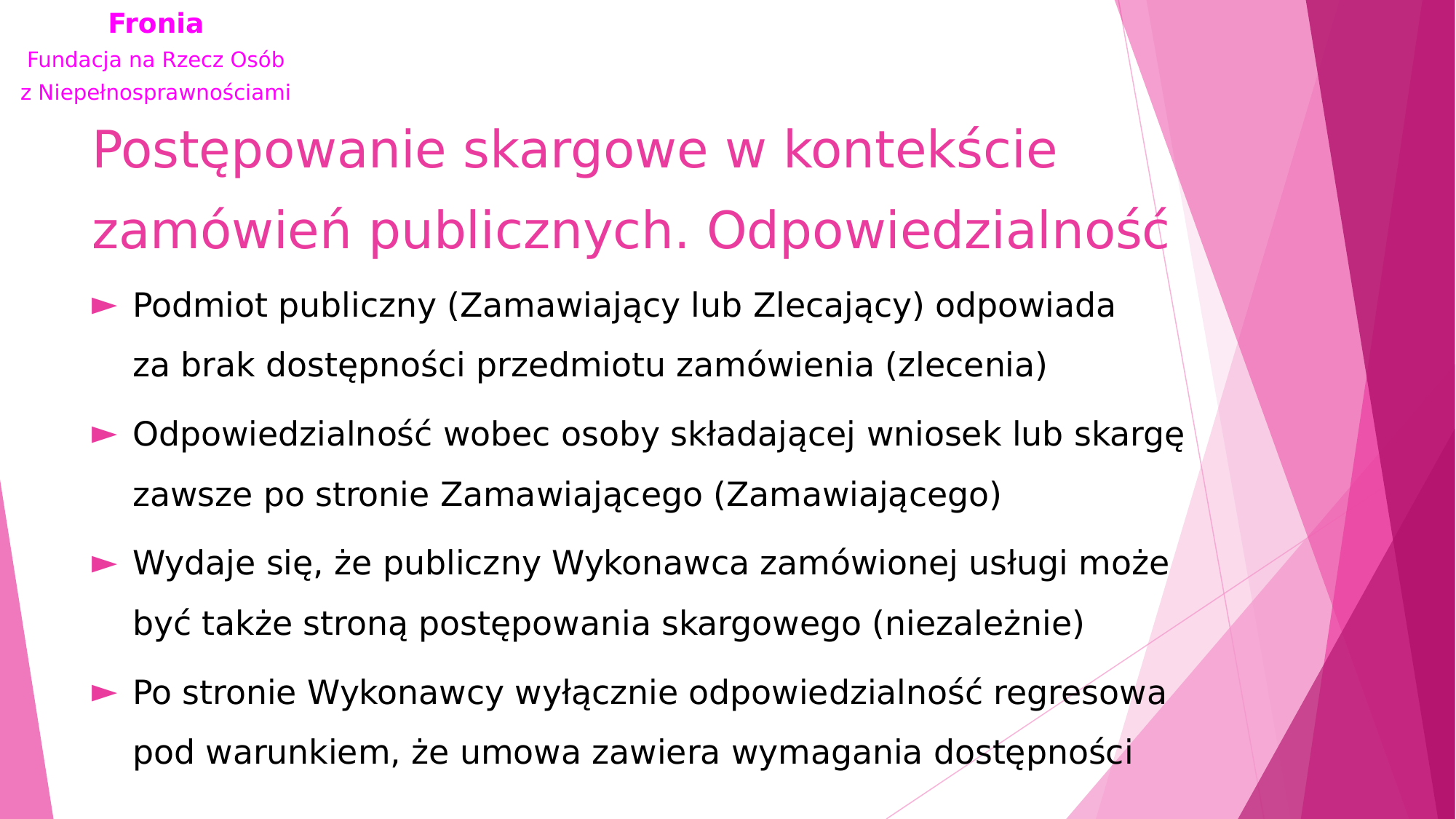

# Postępowanie skargowe w kontekście zamówień publicznych. Odpowiedzialność
Podmiot publiczny (Zamawiający lub Zlecający) odpowiada za brak dostępności przedmiotu zamówienia (zlecenia)
Odpowiedzialność wobec osoby składającej wniosek lub skargę zawsze po stronie Zamawiającego (Zamawiającego)
Wydaje się, że publiczny Wykonawca zamówionej usługi może być także stroną postępowania skargowego (niezależnie)
Po stronie Wykonawcy wyłącznie odpowiedzialność regresowa pod warunkiem, że umowa zawiera wymagania dostępności